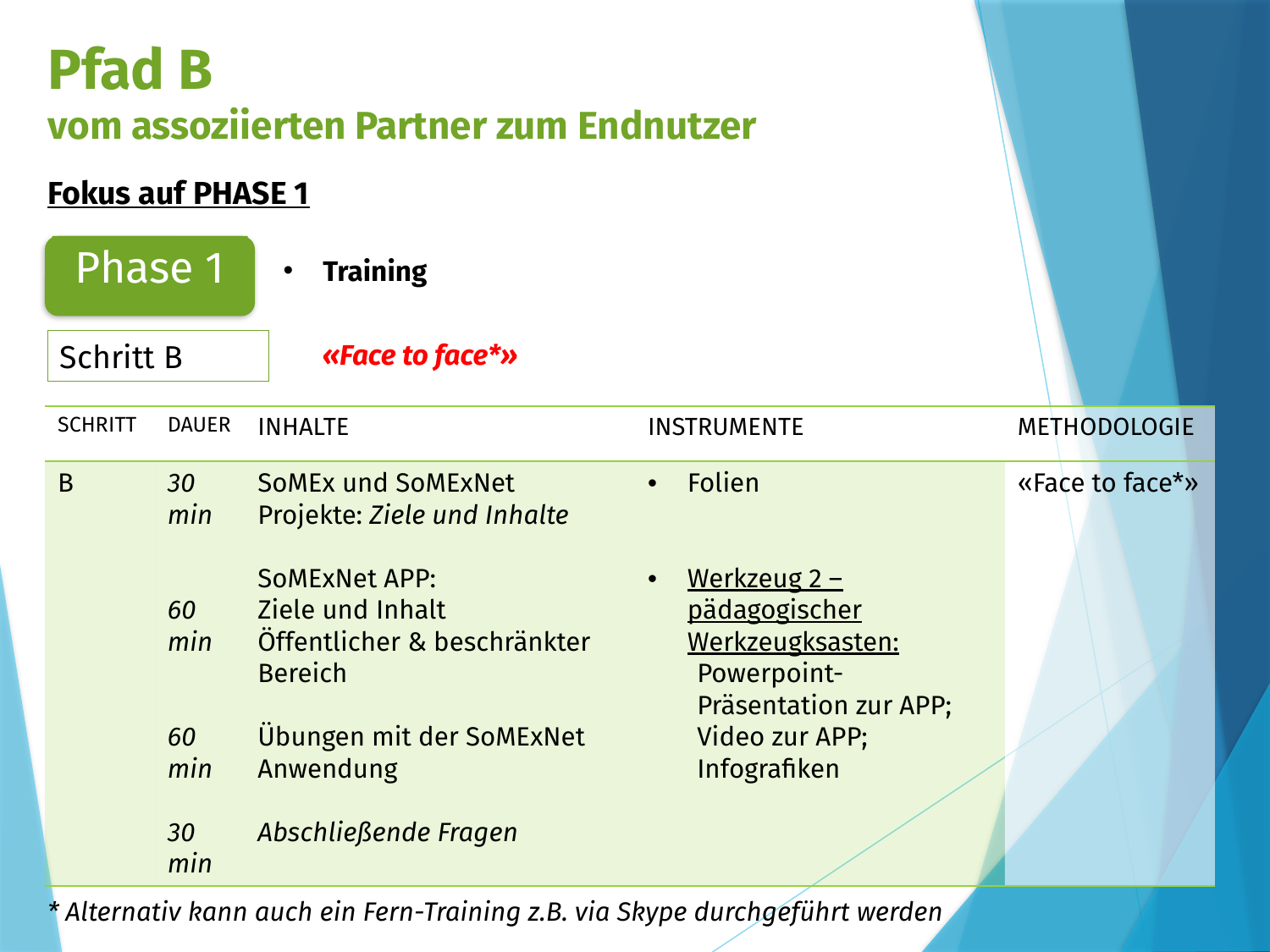

# Pfad B vom assoziierten Partner zum Endnutzer
Fokus auf PHASE 1

Training

Phase 1
Schritt B
«Face to face*»
| SCHRITT | DAUER | INHALTE | INSTRUMENTE | METHODOLOGIE |
| --- | --- | --- | --- | --- |
| B | 30 min 60 min 60 min 30 min | SoMEx und SoMExNet Projekte: Ziele und Inhalte SoMExNet APP: Ziele und Inhalt Öffentlicher & beschränkter Bereich Übungen mit der SoMExNet Anwendung Abschließende Fragen | Folien Werkzeug 2 – pädagogischer Werkzeugksasten: Powerpoint-Präsentation zur APP; Video zur APP; Infografiken | «Face to face\*» |
* Alternativ kann auch ein Fern-Training z.B. via Skype durchgeführt werden